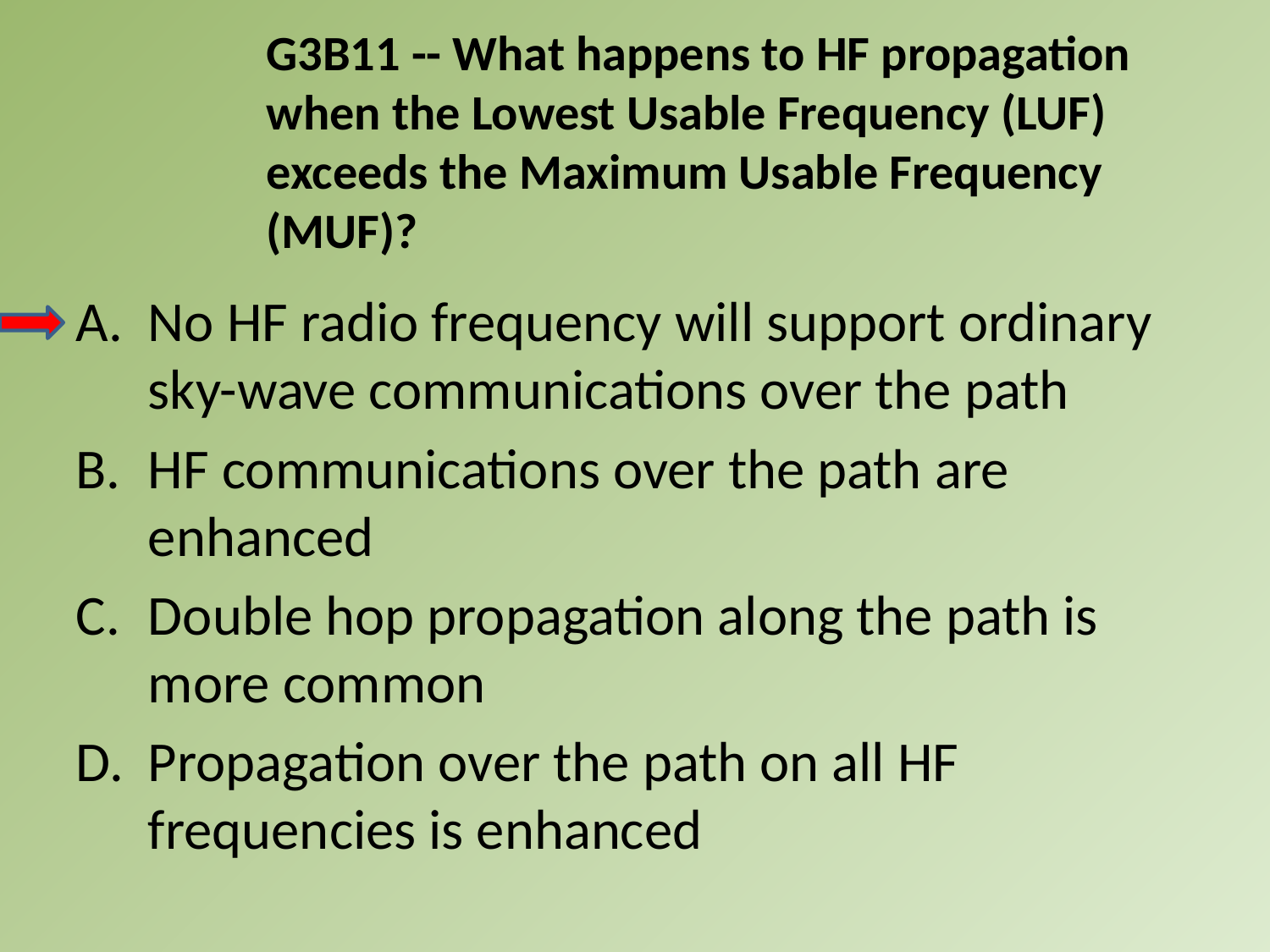

G3B11 -- What happens to HF propagation when the Lowest Usable Frequency (LUF) exceeds the Maximum Usable Frequency (MUF)?
A.	No HF radio frequency will support ordinary sky-wave communications over the path
B.	HF communications over the path are enhanced
C.	Double hop propagation along the path is more common
D.	Propagation over the path on all HF frequencies is enhanced